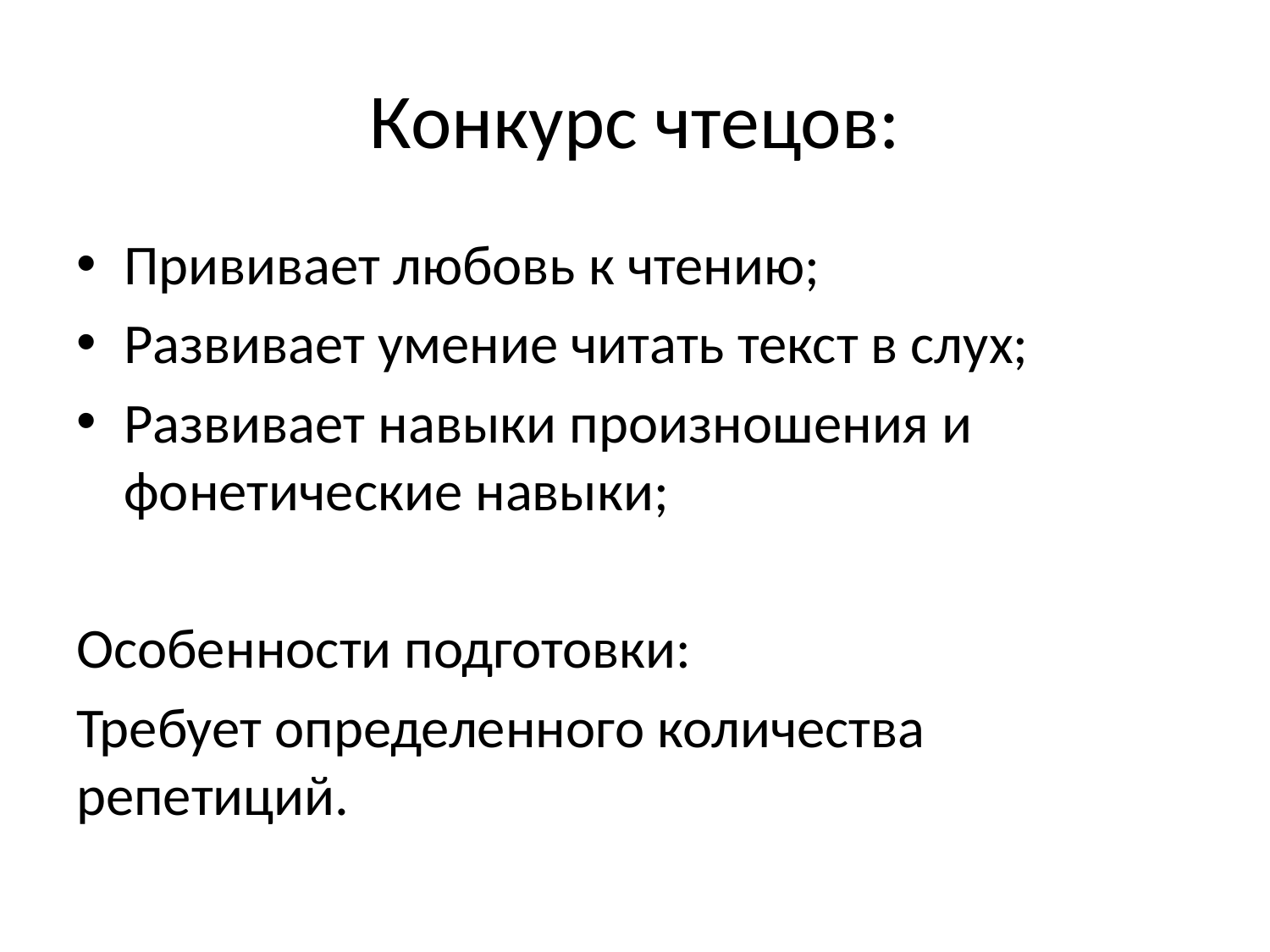

# Конкурс чтецов:
Прививает любовь к чтению;
Развивает умение читать текст в слух;
Развивает навыки произношения и фонетические навыки;

Особенности подготовки:
Требует определенного количества репетиций.